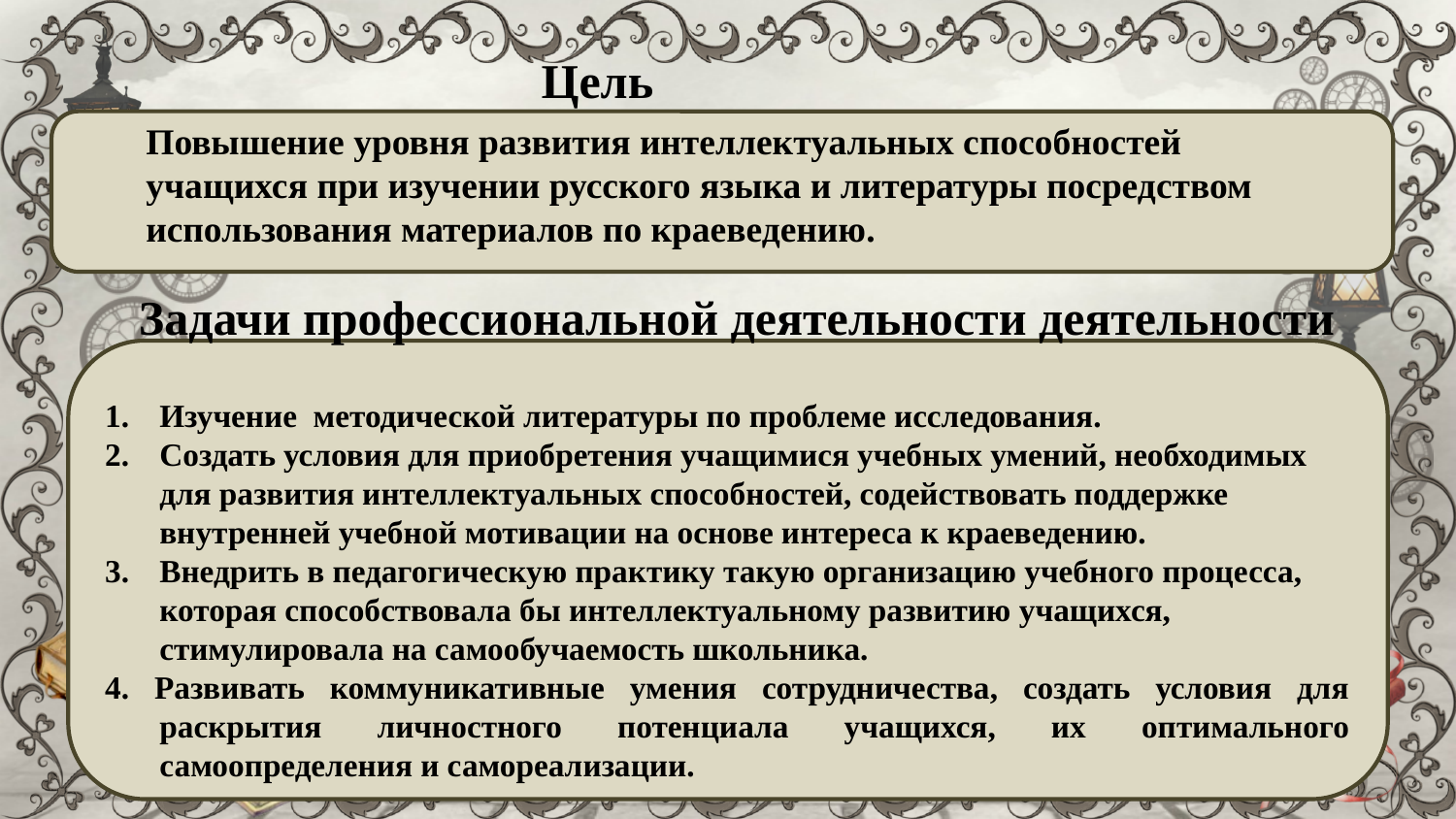

Цель

Повышение уровня развития интеллектуальных способностей учащихся при изучении русского языка и литературы посредством использования материалов по краеведению.
     Задачи профессиональной деятельности деятельности

Изучение  методической литературы по проблеме исследования.
Создать условия для приобретения учащимися учебных умений, необходимых для развития интеллектуальных способностей, содействовать поддержке внутренней учебной мотивации на основе интереса к краеведению.
Внедрить в педагогическую практику такую организацию учебного процесса, которая способствовала бы интеллектуальному развитию учащихся, стимулировала на самообучаемость школьника.
4. Развивать коммуникативные умения сотрудничества, создать условия для раскрытия личностного потенциала учащихся, их оптимального самоопределения и самореализации.